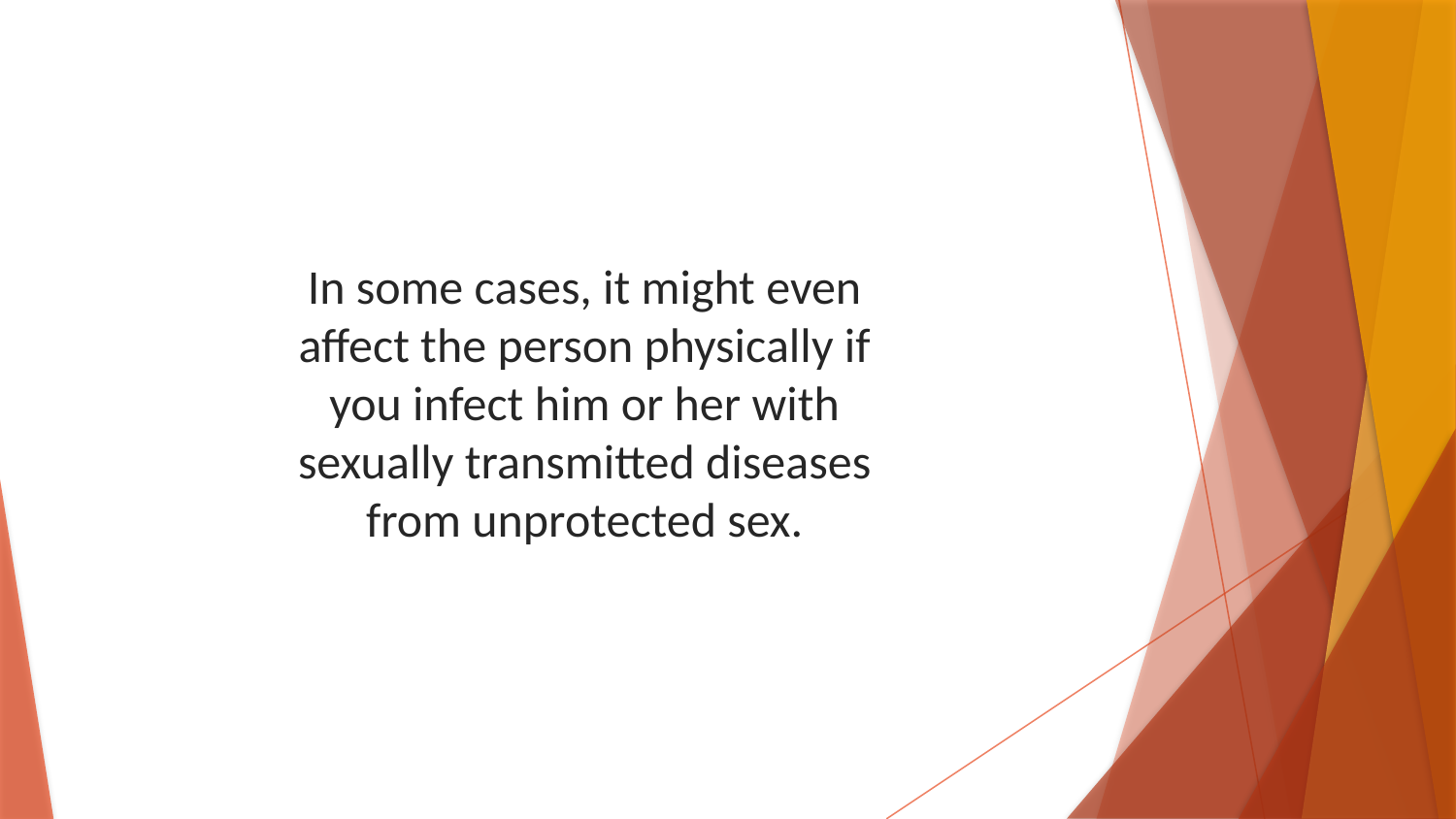

In some cases, it might even affect the person physically if you infect him or her with sexually transmitted diseases from unprotected sex.